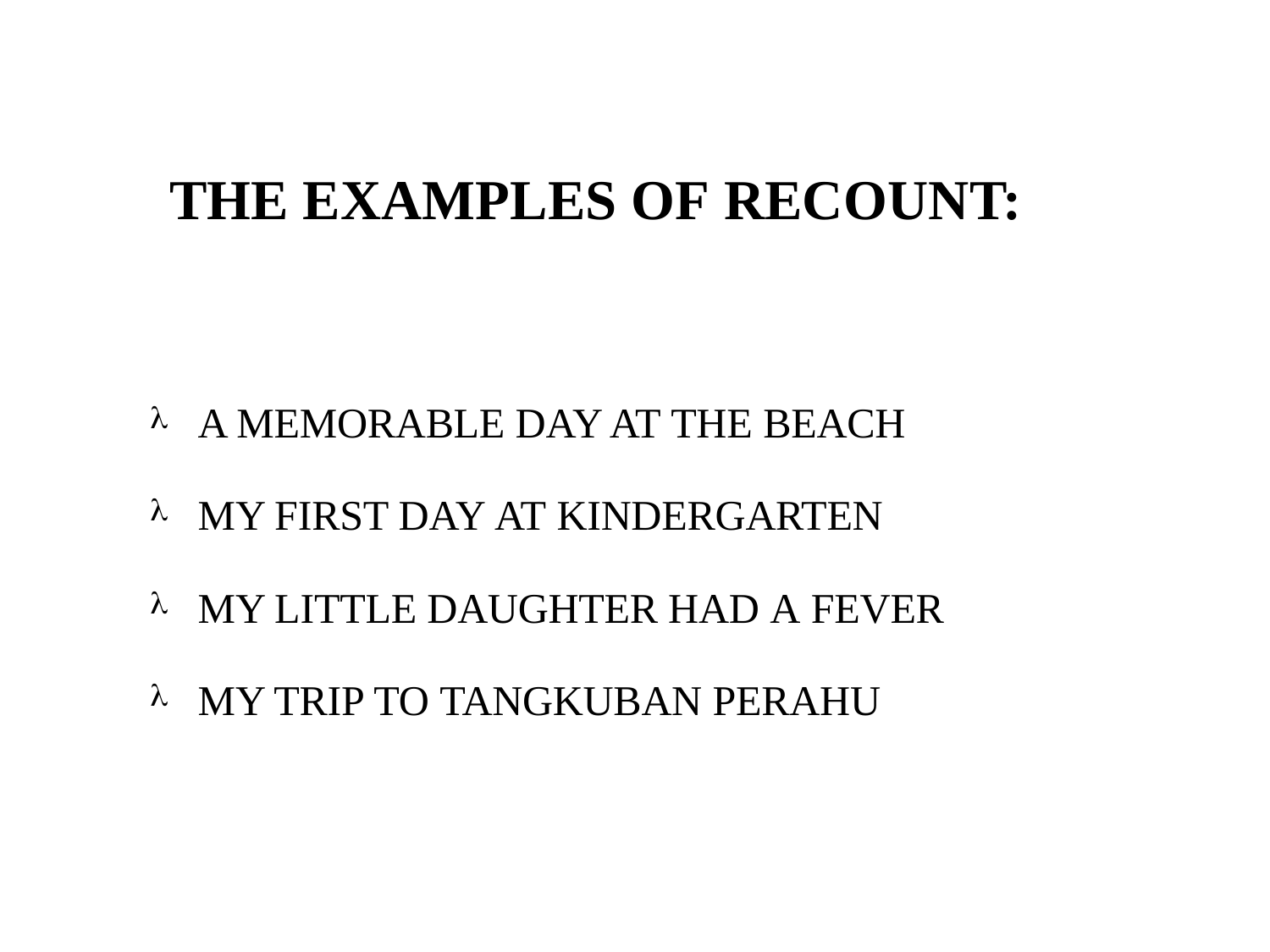

# THE EXAMPLES OF RECOUNT:
A MEMORABLE DAY AT THE BEACH
MY FIRST DAY AT KINDERGARTEN
MY LITTLE DAUGHTER HAD A FEVER
MY TRIP TO TANGKUBAN PERAHU